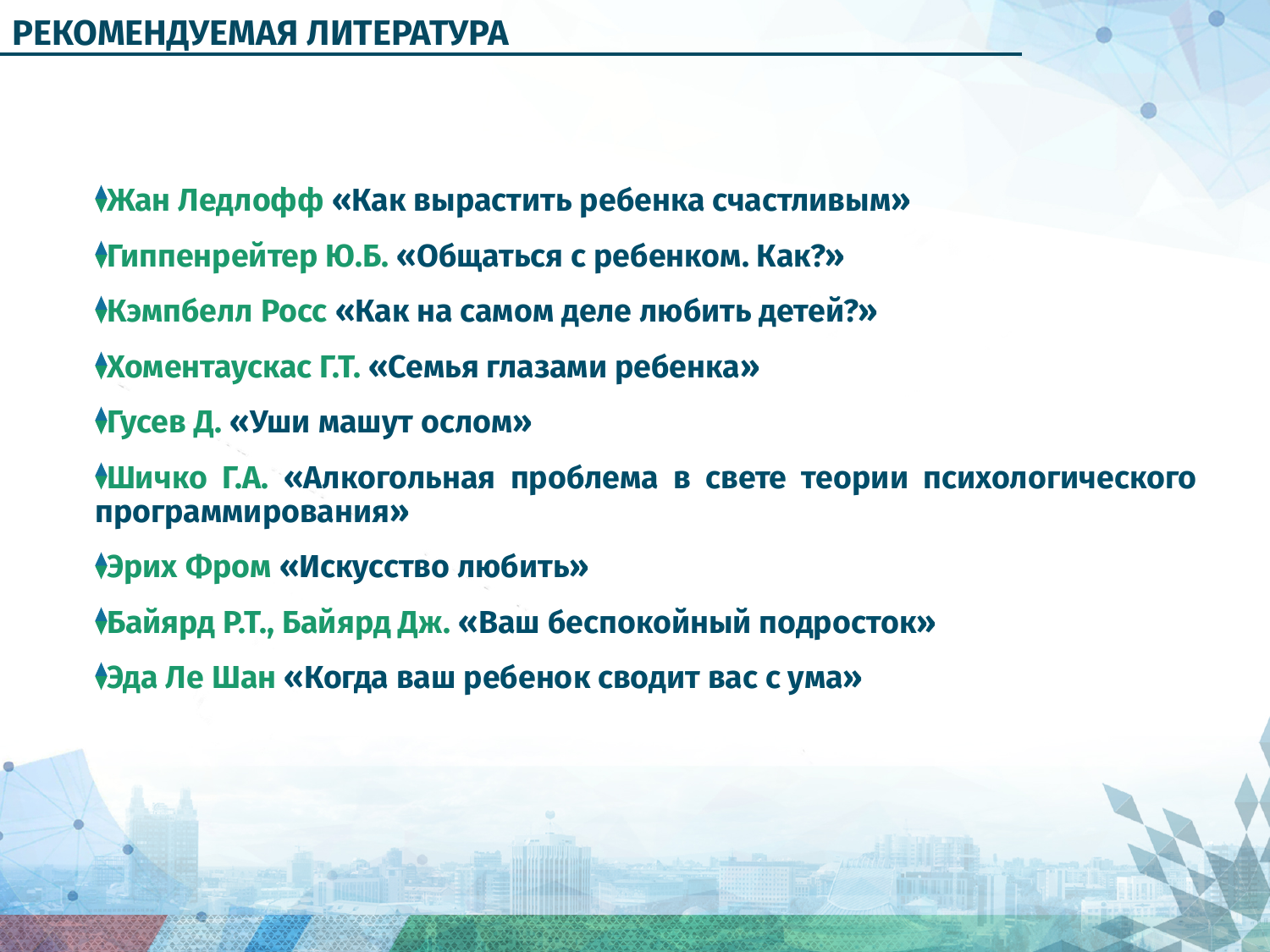

РЕКОМЕНДУЕМАЯ ЛИТЕРАТУРА
Жан Ледлофф «Как вырастить ребенка счастливым»
Гиппенрейтер Ю.Б. «Общаться с ребенком. Как?»
Кэмпбелл Росс «Как на самом деле любить детей?»
Хоментаускас Г.Т. «Семья глазами ребенка»
Гусев Д. «Уши машут ослом»
Шичко Г.А. «Алкогольная проблема в свете теории психологического программирования»
Эрих Фром «Искусство любить»
Байярд Р.Т., Байярд Дж. «Ваш беспокойный подросток»
Эда Ле Шан «Когда ваш ребенок сводит вас с ума»